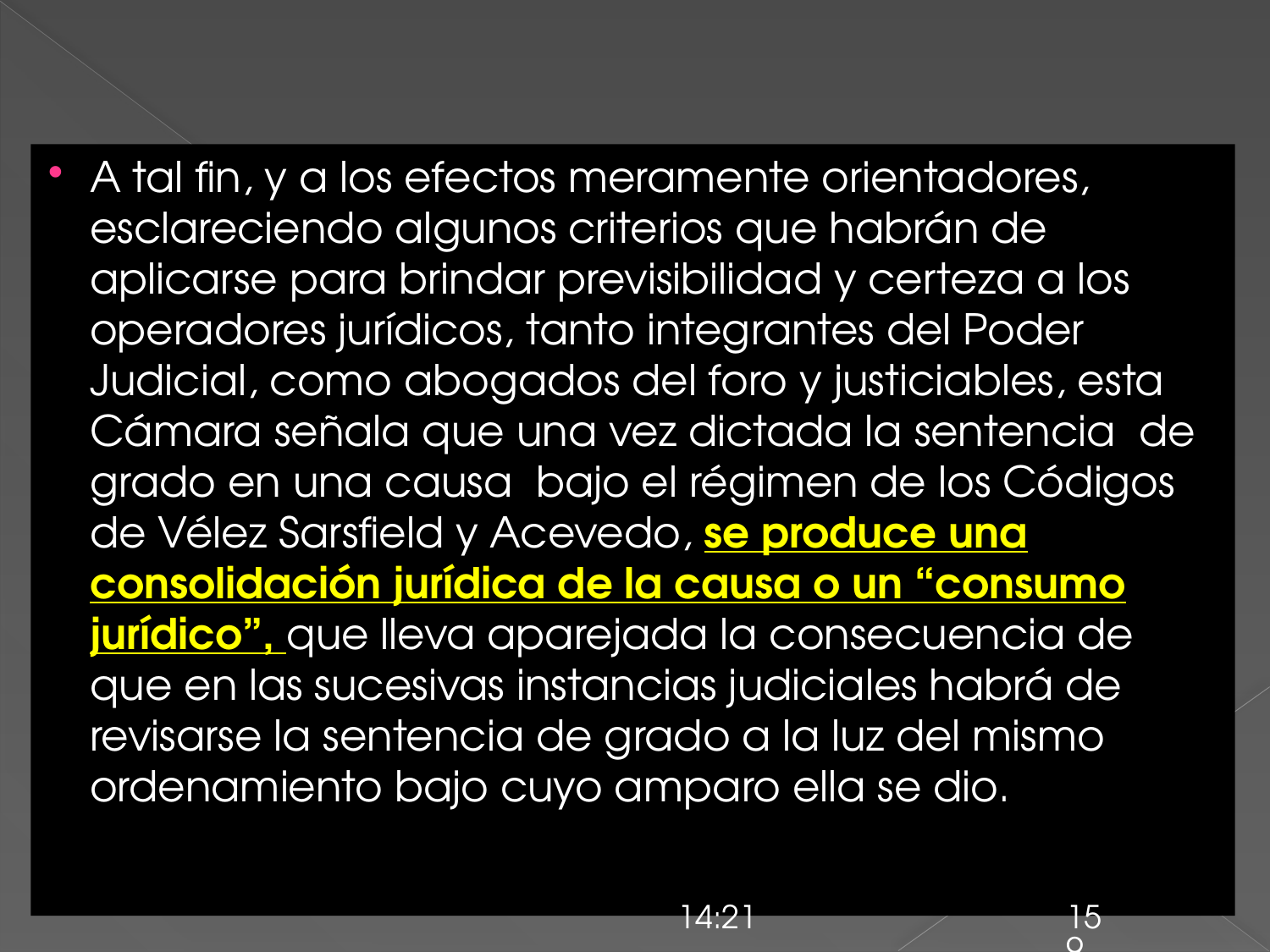

A tal fin, y a los efectos meramente orientadores, esclareciendo algunos criterios que habrán de aplicarse para brindar previsibilidad y certeza a los operadores jurídicos, tanto integrantes del Poder Judicial, como abogados del foro y justiciables, esta Cámara señala que una vez dictada la sentencia  de grado en una causa  bajo el régimen de los Códigos de Vélez Sarsfield y Acevedo, se produce una consolidación jurídica de la causa o un “consumo jurídico”, que lleva aparejada la consecuencia de que en las sucesivas instancias judiciales habrá de revisarse la sentencia de grado a la luz del mismo ordenamiento bajo cuyo amparo ella se dio.

14:21
159